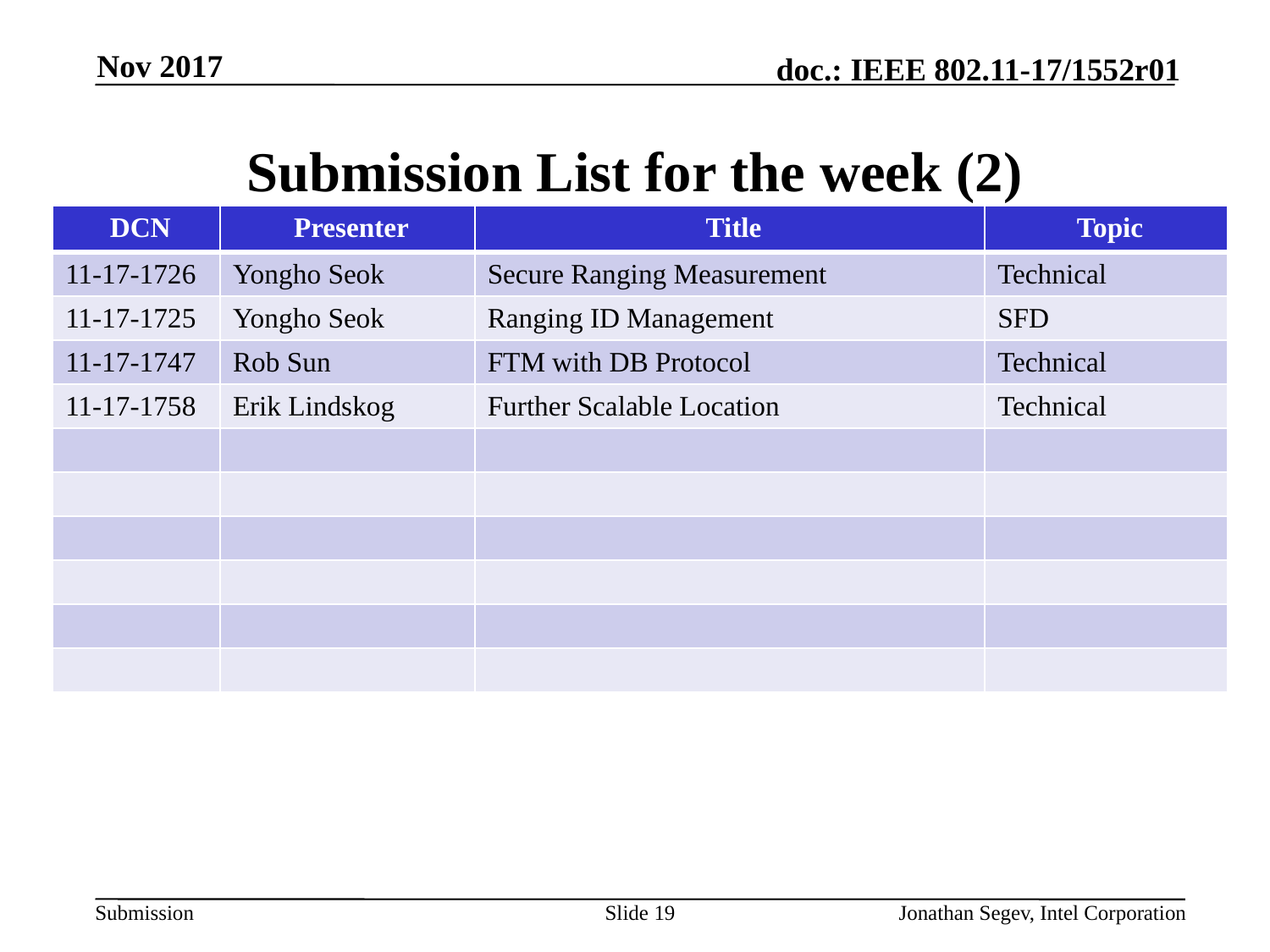

Nov 2017
# Submission List for the week (2)
| DCN | Presenter | Title | Topic |
| --- | --- | --- | --- |
| 11-17-1726 | Yongho Seok | Secure Ranging Measurement | Technical |
| 11-17-1725 | Yongho Seok | Ranging ID Management | SFD |
| 11-17-1747 | Rob Sun | FTM with DB Protocol | Technical |
| 11-17-1758 | Erik Lindskog | Further Scalable Location | Technical |
|  |  |  |  |
|  |  |  |  |
|  |  |  |  |
|  |  |  |  |
|  |  |  |  |
|  |  |  |  |
Slide 19
Jonathan Segev, Intel Corporation